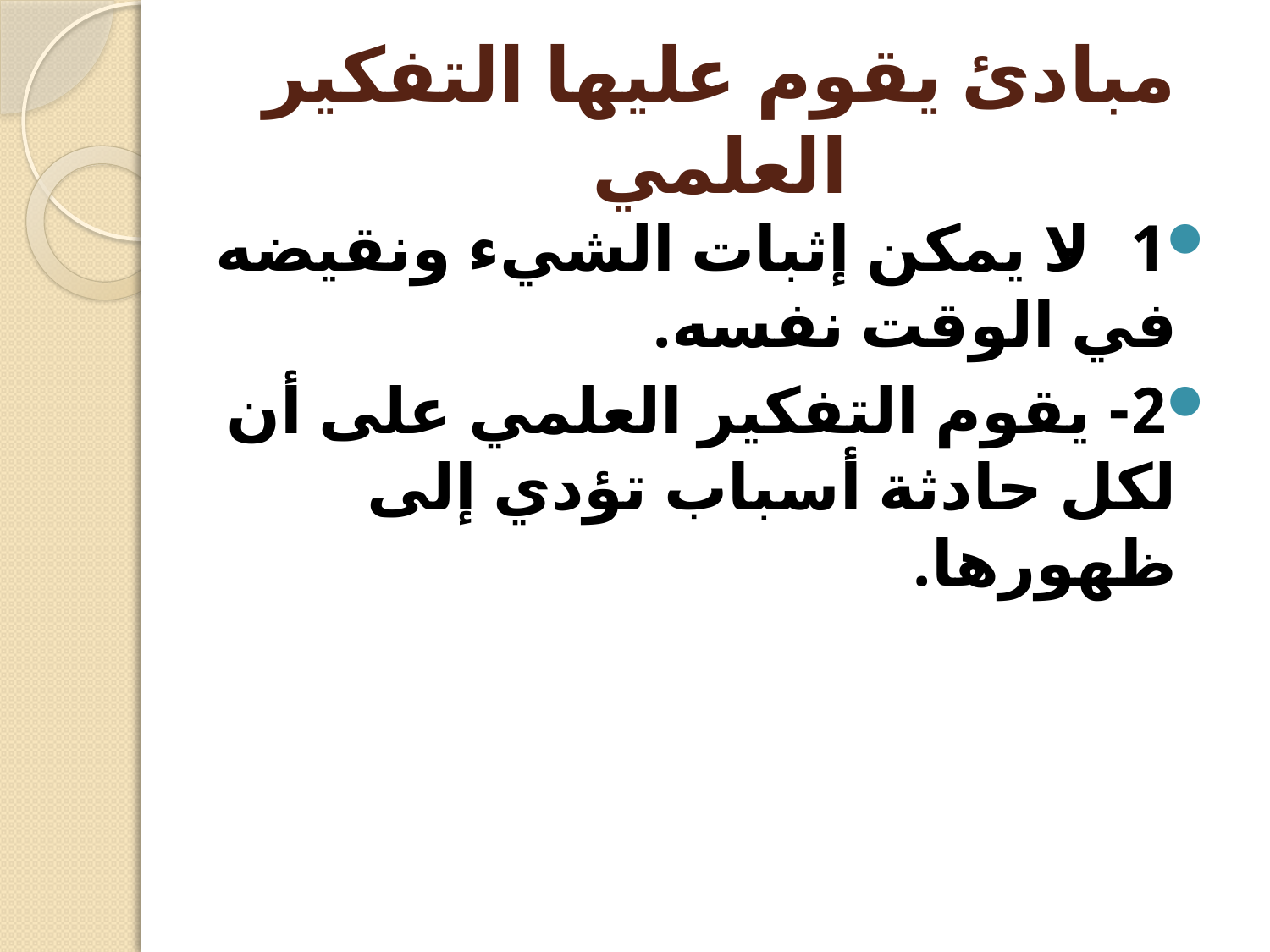

# مبادئ يقوم عليها التفكير العلمي
1- لا يمكن إثبات الشيء ونقيضه في الوقت نفسه.
2- يقوم التفكير العلمي على أن لكل حادثة أسباب تؤدي إلى ظهورها.